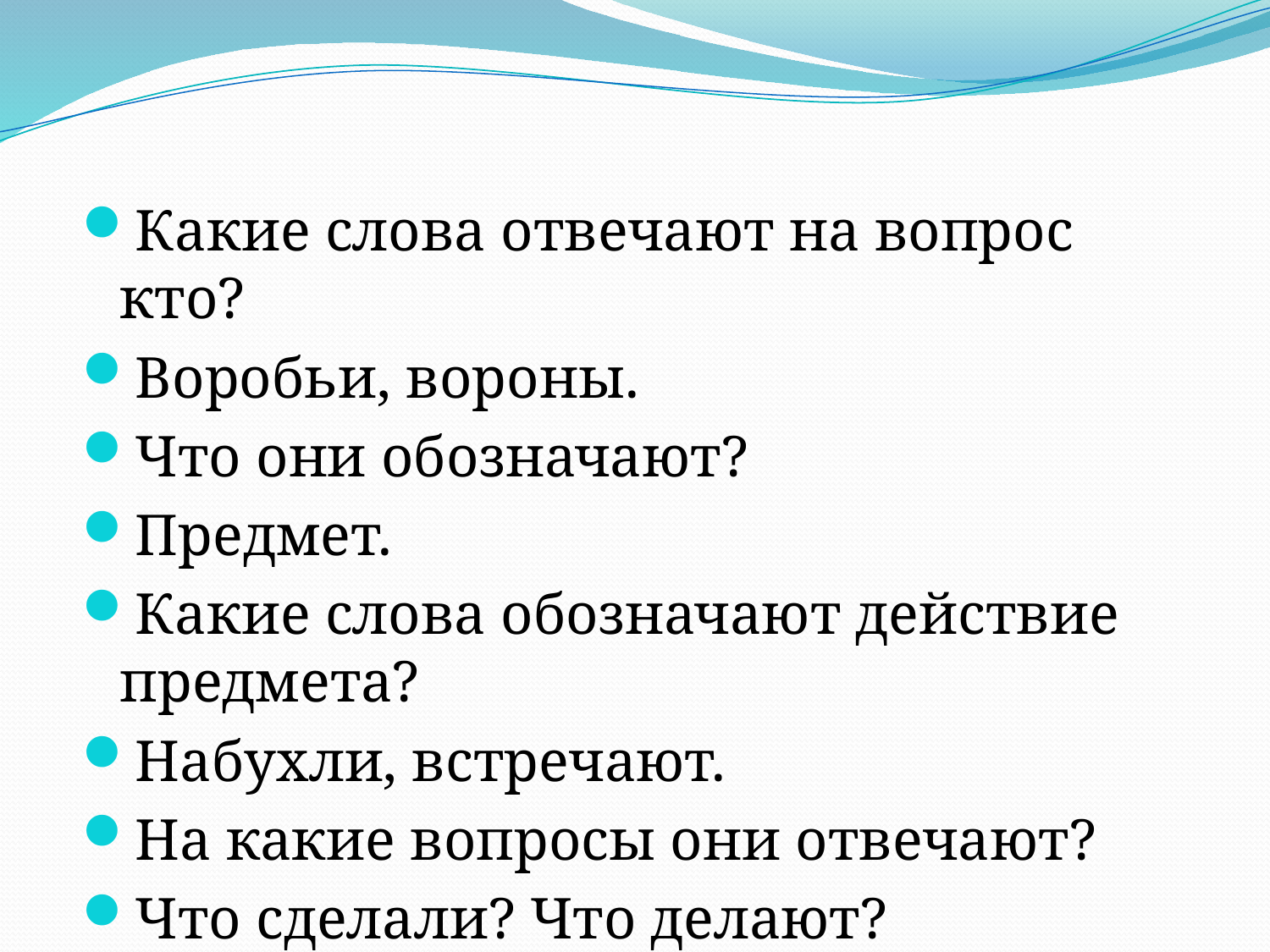

Какие слова отвечают на вопрос кто?
Воробьи, вороны.
Что они обозначают?
Предмет.
Какие слова обозначают действие предмета?
Набухли, встречают.
На какие вопросы они отвечают?
Что сделали? Что делают?